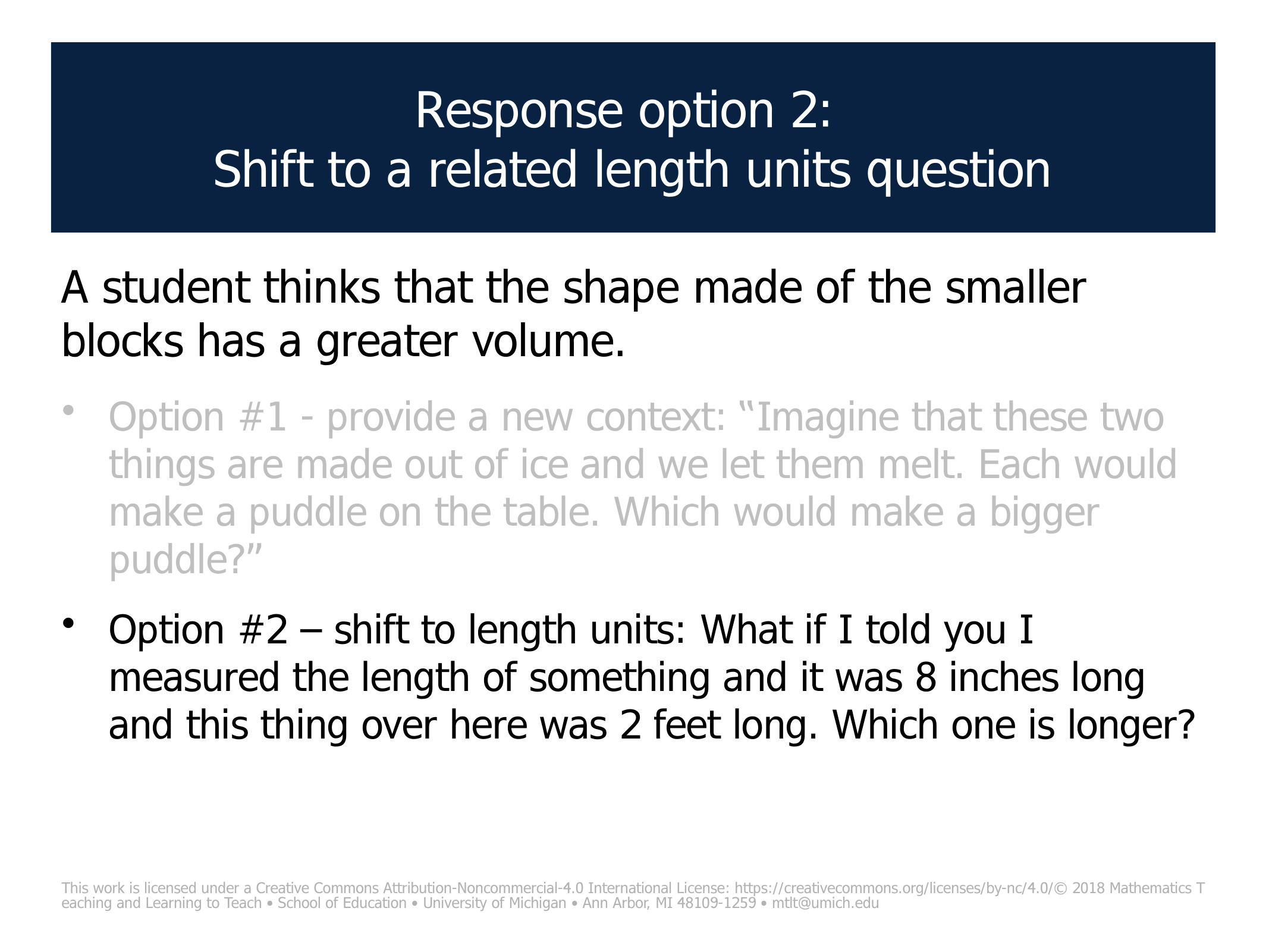

# Response option 2: Shift to a related length units question
A student thinks that the shape made of the smaller blocks has a greater volume.
Option #1 - provide a new context: “Imagine that these two things are made out of ice and we let them melt. Each would make a puddle on the table. Which would make a bigger puddle?”
Option #2 – shift to length units: What if I told you I measured the length of something and it was 8 inches long and this thing over here was 2 feet long. Which one is longer?

This work is licensed under a Creative Commons Attribution-Noncommercial-4.0 International License: https://creativecommons.org/licenses/by-nc/4.0/
© 2018 Mathematics Teaching and Learning to Teach • School of Education • University of Michigan • Ann Arbor, MI 48109-1259 • mtlt@umich.edu